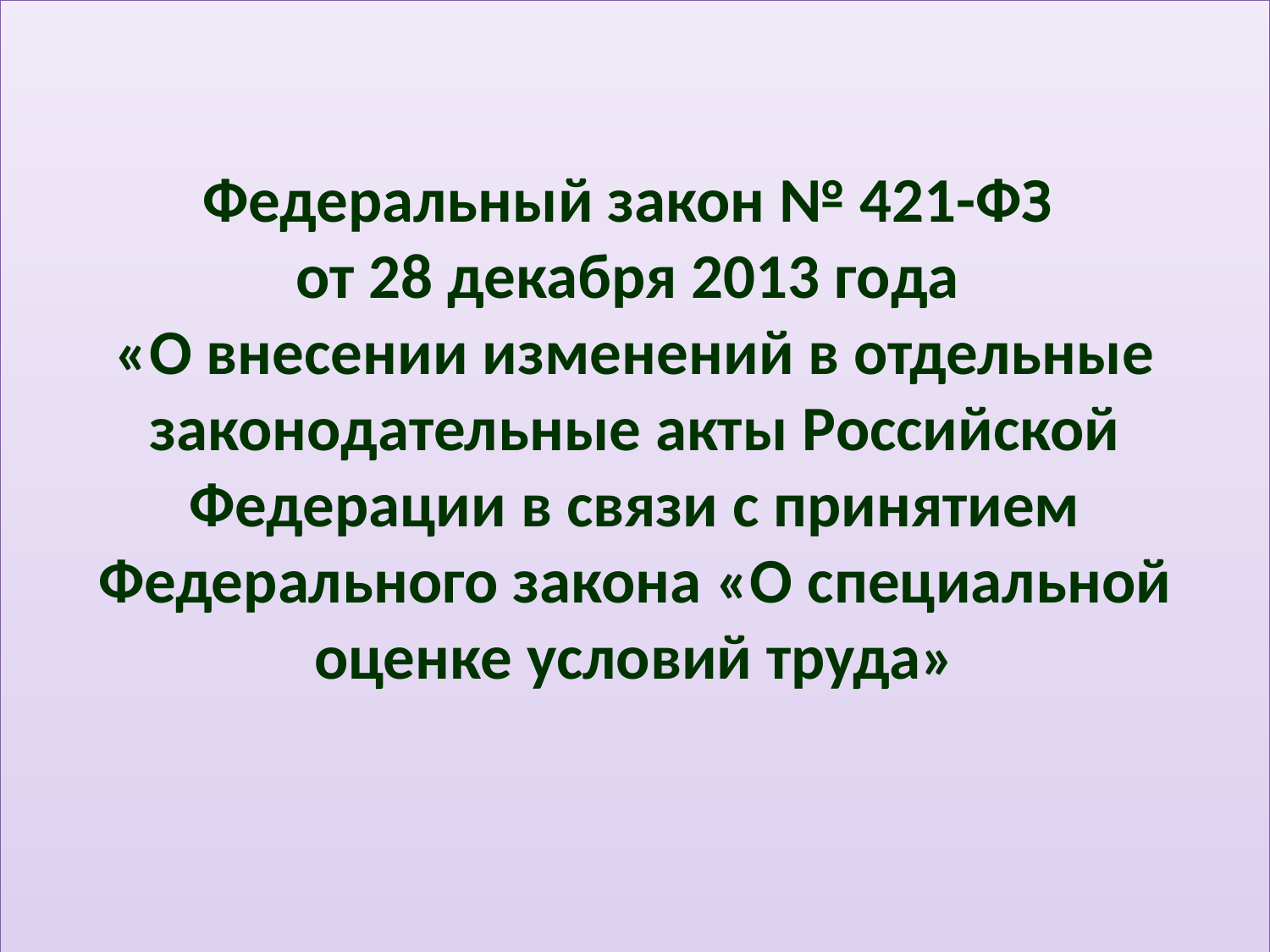

Федеральный закон № 421-ФЗ
от 28 декабря 2013 года
«О внесении изменений в отдельные законодательные акты Российской Федерации в связи с принятием Федерального закона «О специальной оценке условий труда»

22